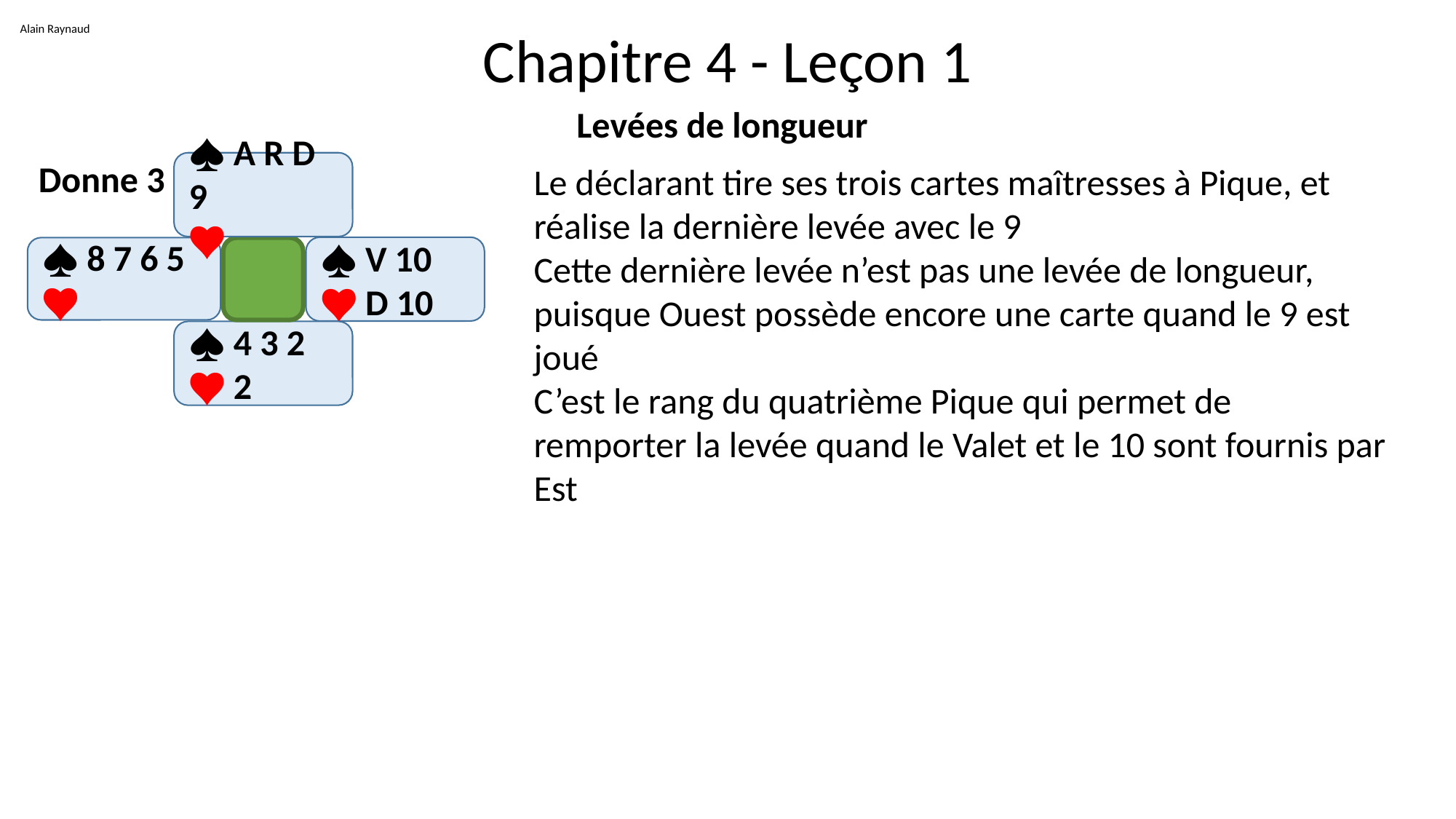

Alain Raynaud
# Chapitre 4 - Leçon 1
Levées de longueur
Donne 3

♠ A R D 9
♥
♠ V 10
♥ D 10
♠ 8 7 6 5
♥

♠ 4 3 2
♥ 2
Le déclarant tire ses trois cartes maîtresses à Pique, et réalise la dernière levée avec le 9
Cette dernière levée n’est pas une levée de longueur, puisque Ouest possède encore une carte quand le 9 est joué
C’est le rang du quatrième Pique qui permet de remporter la levée quand le Valet et le 10 sont fournis par Est